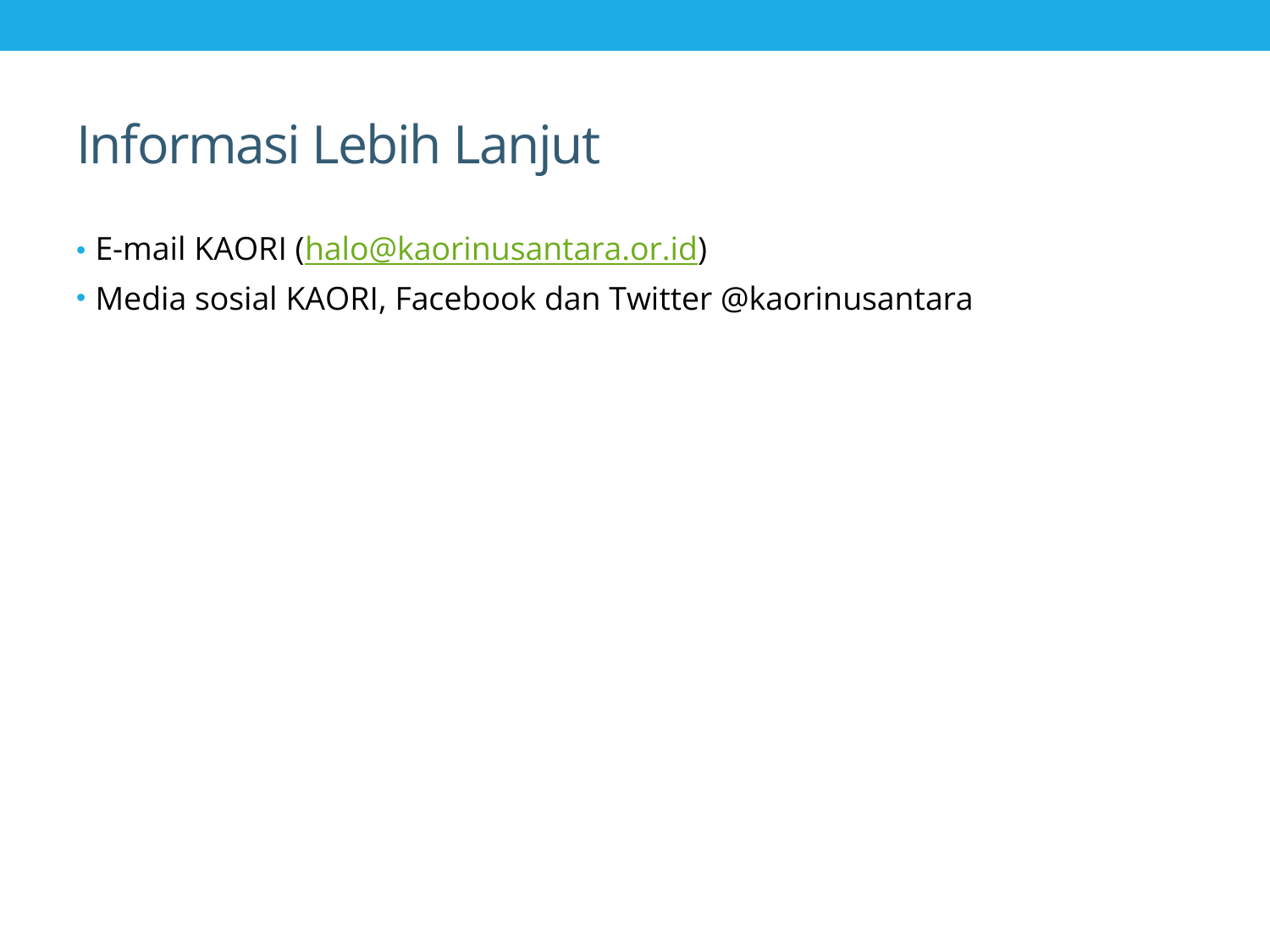

# Informasi Lebih Lanjut
E-mail KAORI (halo@kaorinusantara.or.id)
Media sosial KAORI, Facebook dan Twitter @kaorinusantara